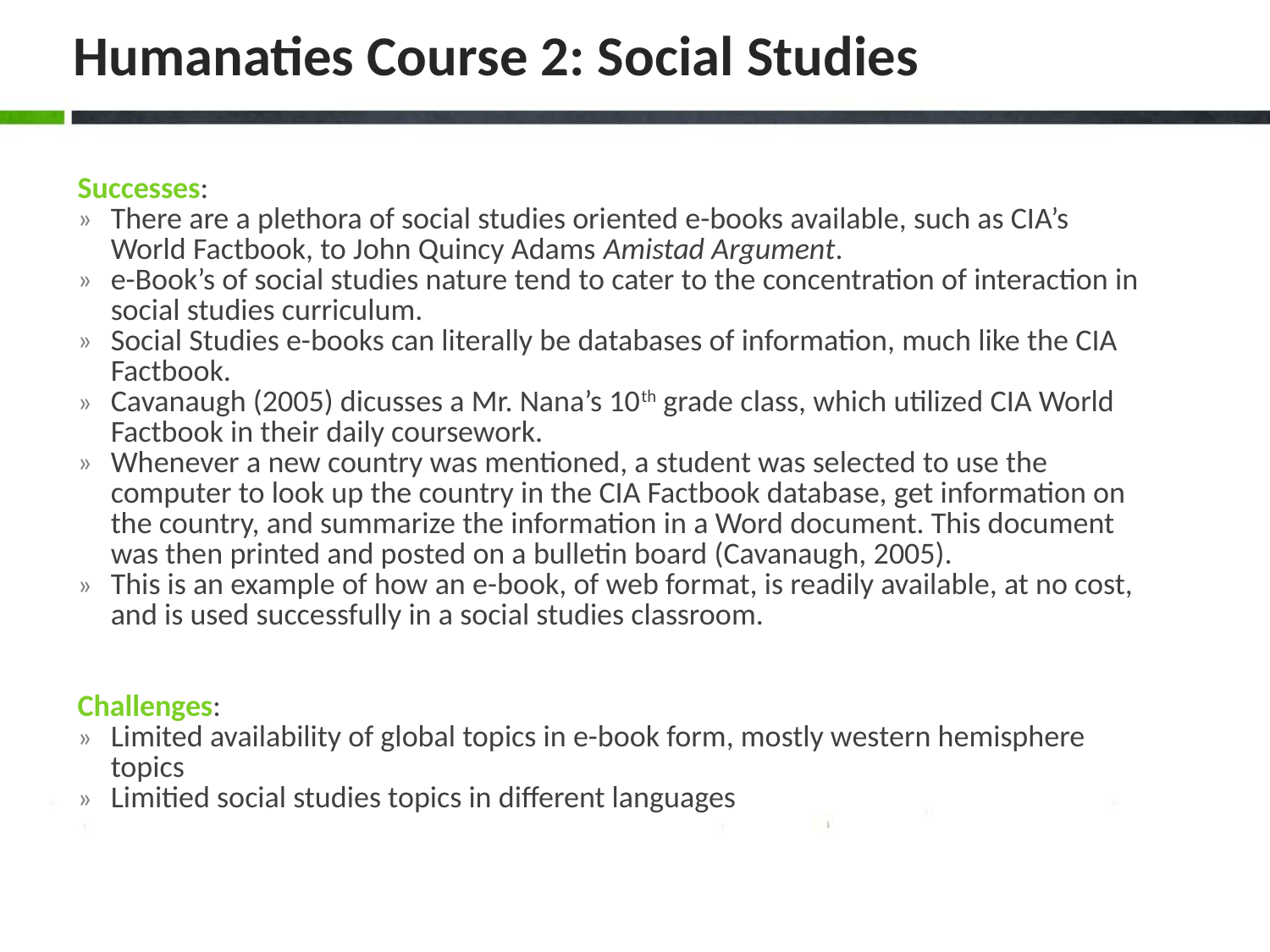

# Humanaties Course 2: Social Studies
Successes:
There are a plethora of social studies oriented e-books available, such as CIA’s World Factbook, to John Quincy Adams Amistad Argument.
e-Book’s of social studies nature tend to cater to the concentration of interaction in social studies curriculum.
Social Studies e-books can literally be databases of information, much like the CIA Factbook.
Cavanaugh (2005) dicusses a Mr. Nana’s 10th grade class, which utilized CIA World Factbook in their daily coursework.
Whenever a new country was mentioned, a student was selected to use the computer to look up the country in the CIA Factbook database, get information on the country, and summarize the information in a Word document. This document was then printed and posted on a bulletin board (Cavanaugh, 2005).
This is an example of how an e-book, of web format, is readily available, at no cost, and is used successfully in a social studies classroom.

Challenges:
Limited availability of global topics in e-book form, mostly western hemisphere topics
Limitied social studies topics in different languages